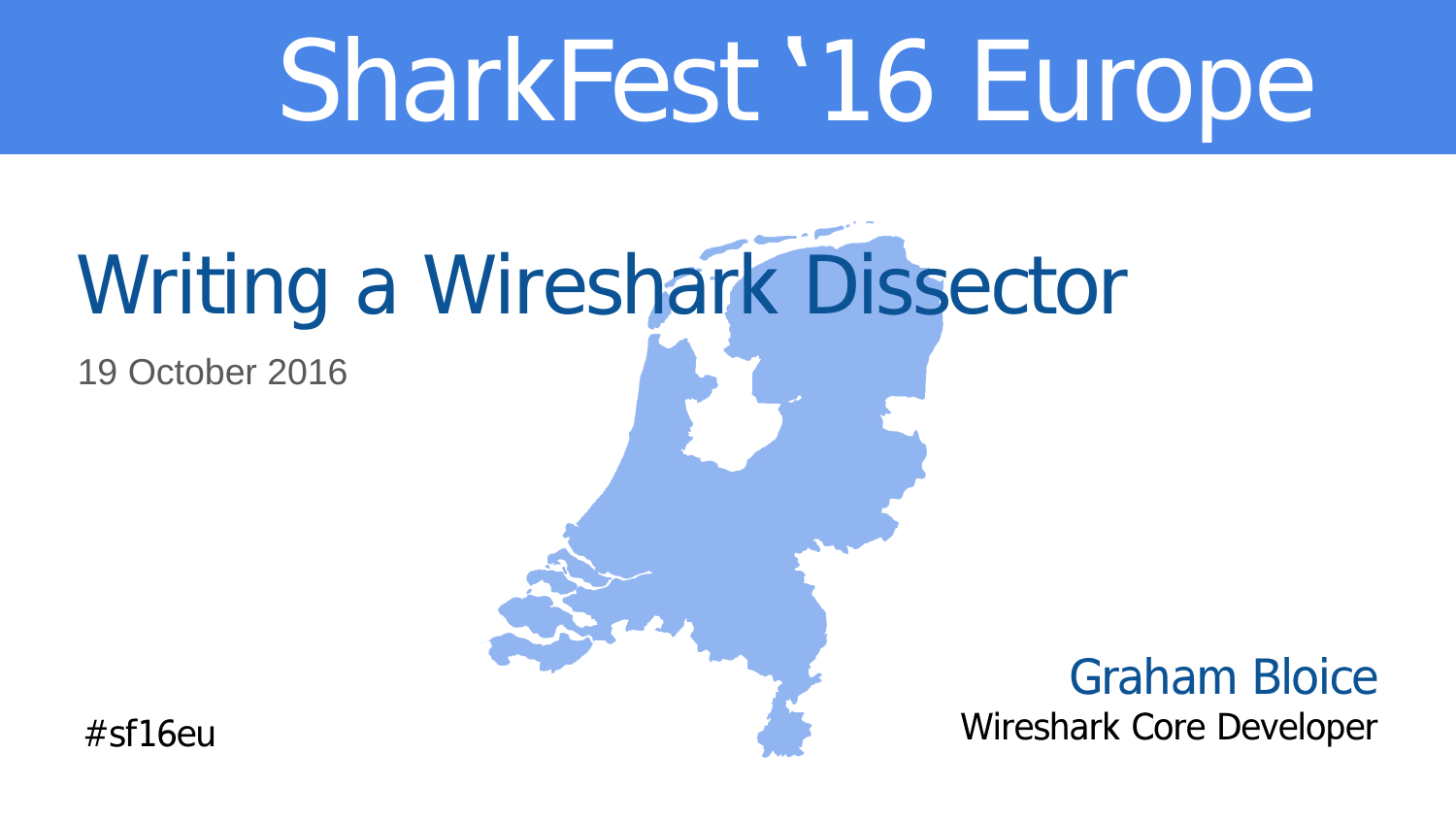

Writing a Wireshark Dissector
19 October 2016
Graham Bloice
Wireshark Core Developer